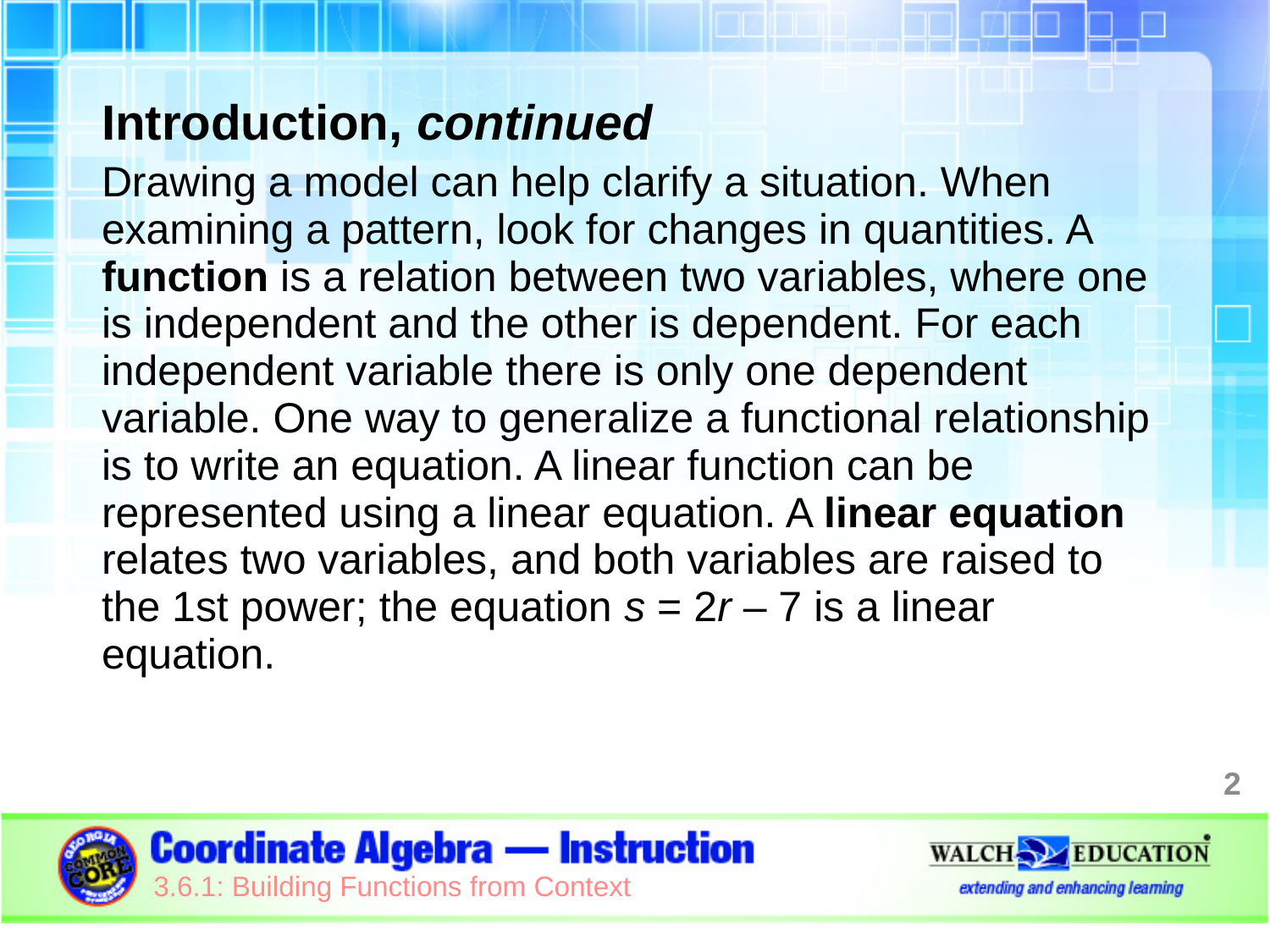

Introduction, continued
Drawing a model can help clarify a situation. When examining a pattern, look for changes in quantities. A function is a relation between two variables, where one is independent and the other is dependent. For each independent variable there is only one dependent variable. One way to generalize a functional relationship is to write an equation. A linear function can be represented using a linear equation. A linear equation relates two variables, and both variables are raised to the 1st power; the equation s = 2r – 7 is a linear equation.
2
3.6.1: Building Functions from Context